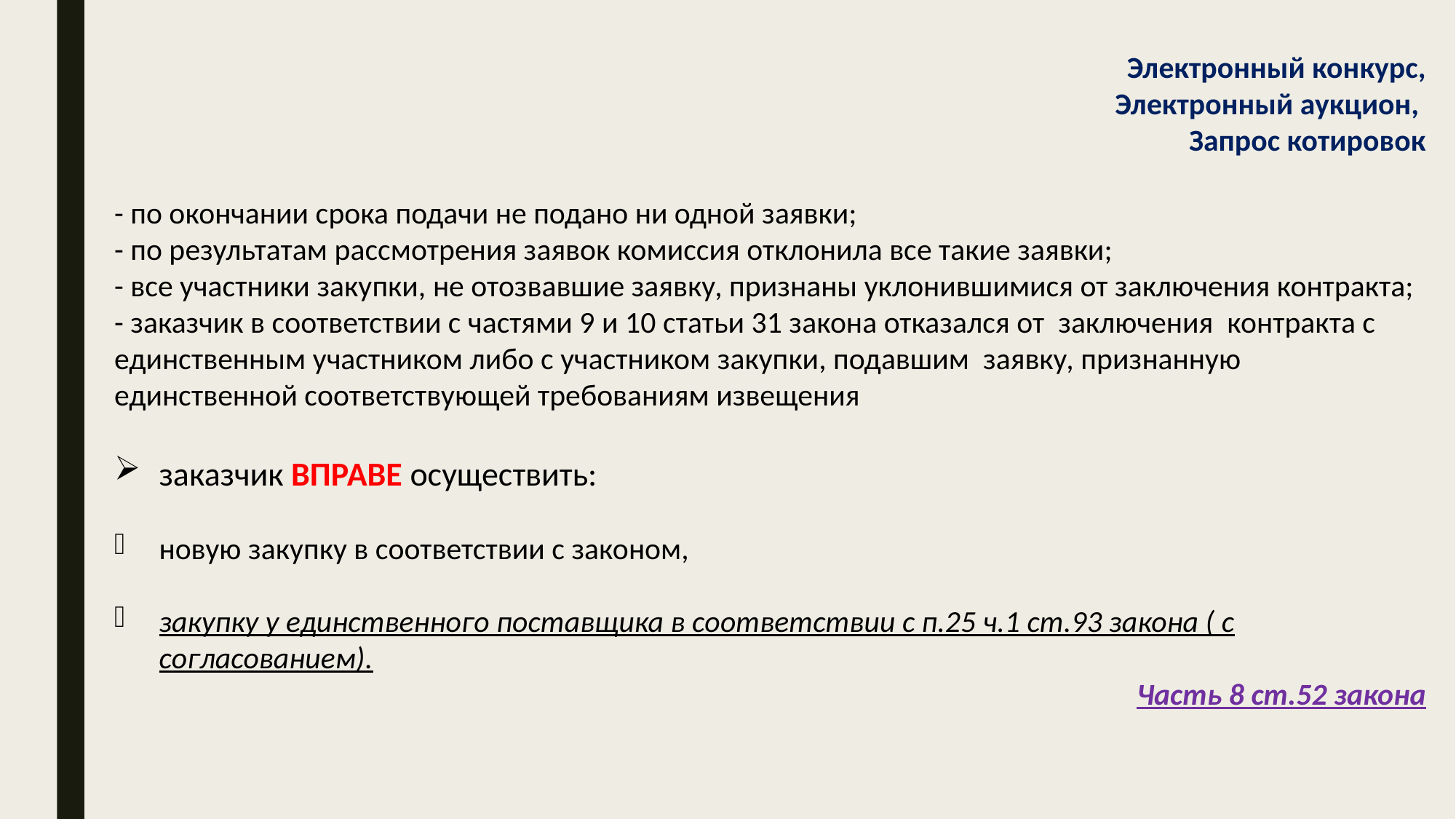

Электронный конкурс,
Электронный аукцион,
Запрос котировок

- по окончании срока подачи не подано ни одной заявки;
- по результатам рассмотрения заявок комиссия отклонила все такие заявки;
- все участники закупки, не отозвавшие заявку, признаны уклонившимися от заключения контракта;
- заказчик в соответствии с частями 9 и 10 статьи 31 закона отказался от  заключения  контракта с  единственным участником либо с участником закупки, подавшим  заявку, признанную единственной соответствующей требованиям извещения

заказчик ВПРАВЕ осуществить:

новую закупку в соответствии с законом,

закупку у единственного поставщика в соответствии с п.25 ч.1 ст.93 закона ( с согласованием).
Часть 8 ст.52 закона